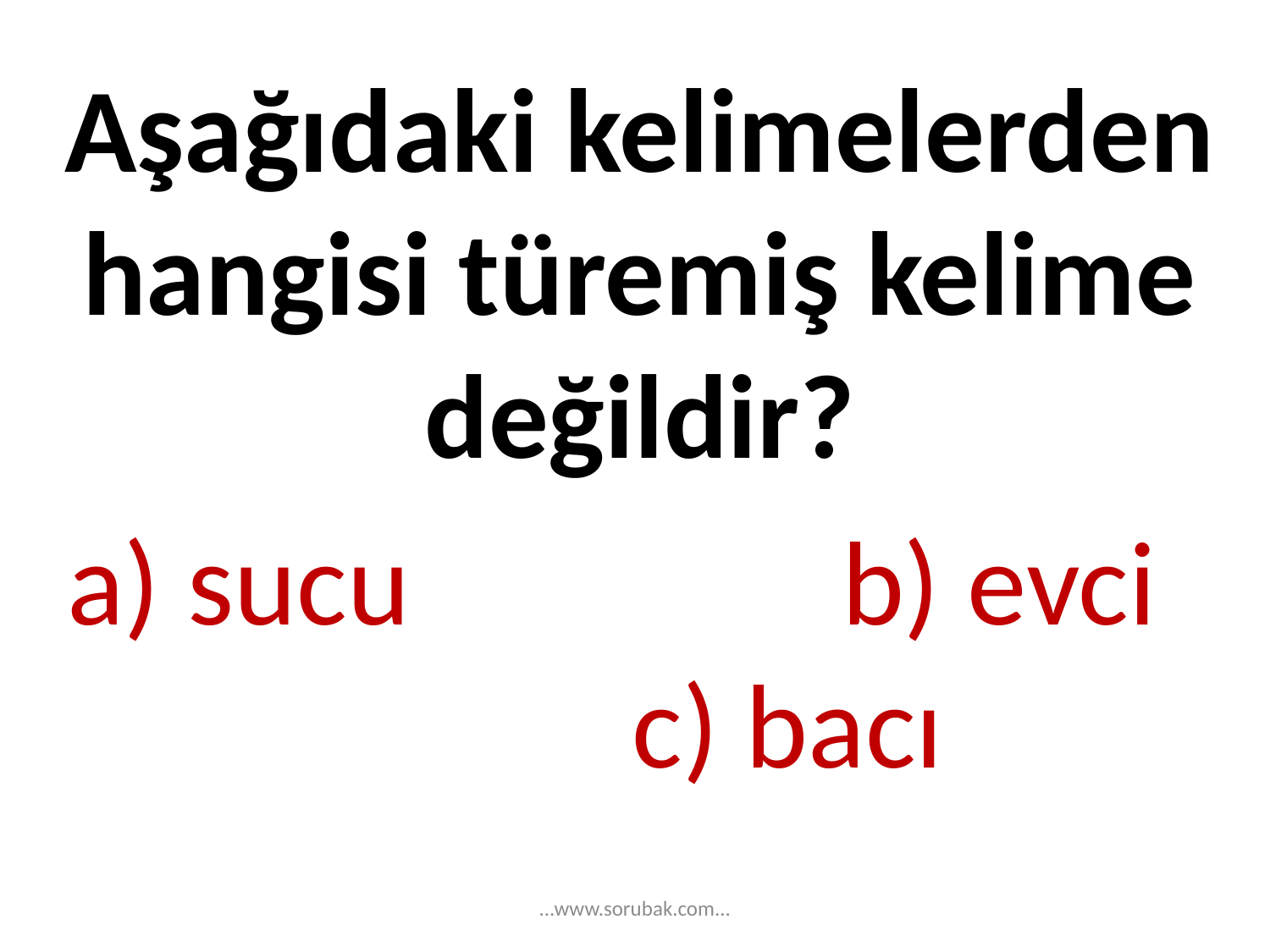

Aşağıdaki kelimelerden hangisi türemiş kelime değildir?
a) sucu                b) evci              c) bacı

...www.sorubak.com...